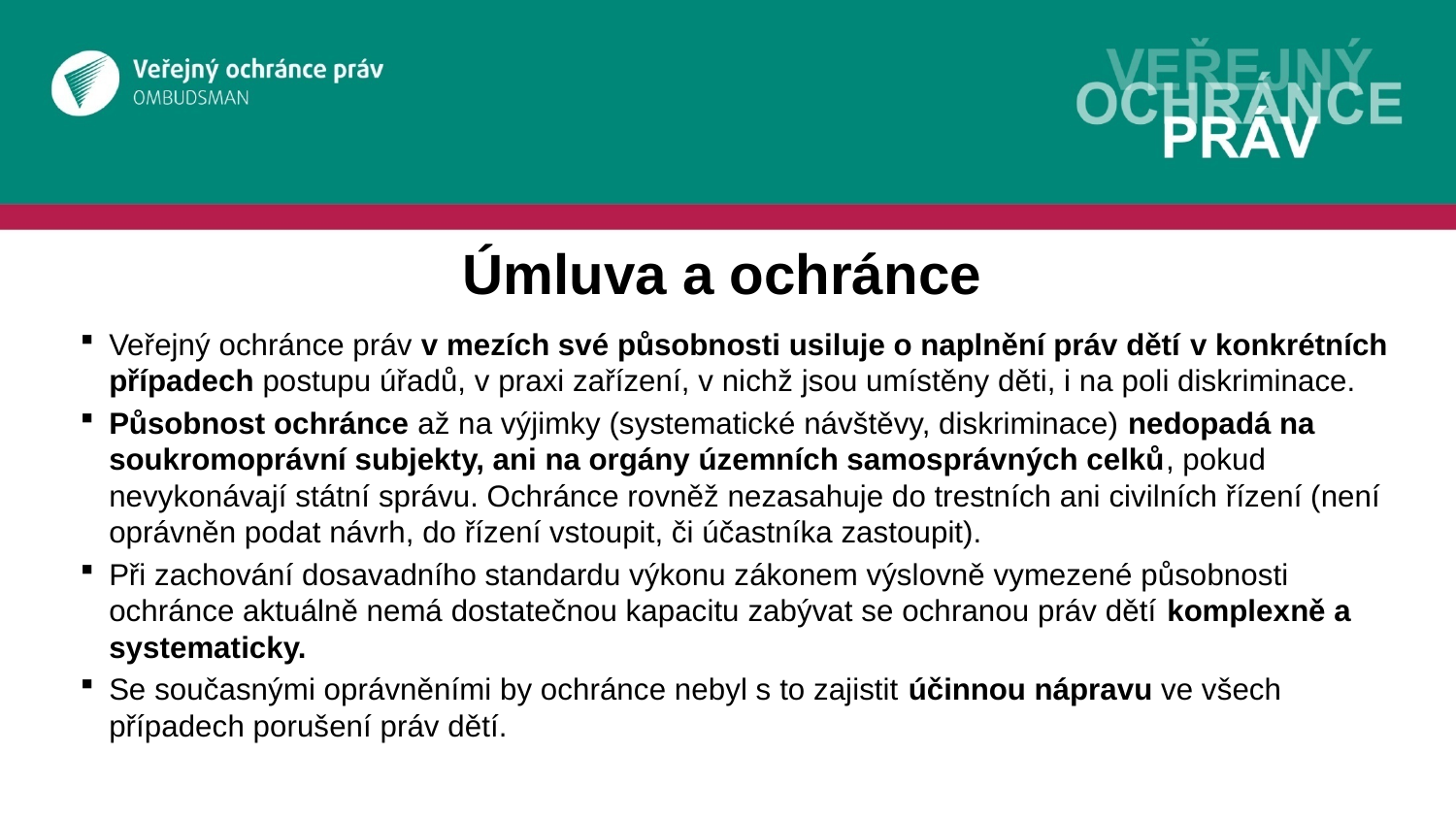

# Úmluva a ochránce
Veřejný ochránce práv v mezích své působnosti usiluje o naplnění práv dětí v konkrétních případech postupu úřadů, v praxi zařízení, v nichž jsou umístěny děti, i na poli diskriminace.
Působnost ochránce až na výjimky (systematické návštěvy, diskriminace) nedopadá na soukromoprávní subjekty, ani na orgány územních samosprávných celků, pokud nevykonávají státní správu. Ochránce rovněž nezasahuje do trestních ani civilních řízení (není oprávněn podat návrh, do řízení vstoupit, či účastníka zastoupit).
Při zachování dosavadního standardu výkonu zákonem výslovně vymezené působnosti ochránce aktuálně nemá dostatečnou kapacitu zabývat se ochranou práv dětí komplexně a systematicky.
Se současnými oprávněními by ochránce nebyl s to zajistit účinnou nápravu ve všech případech porušení práv dětí.